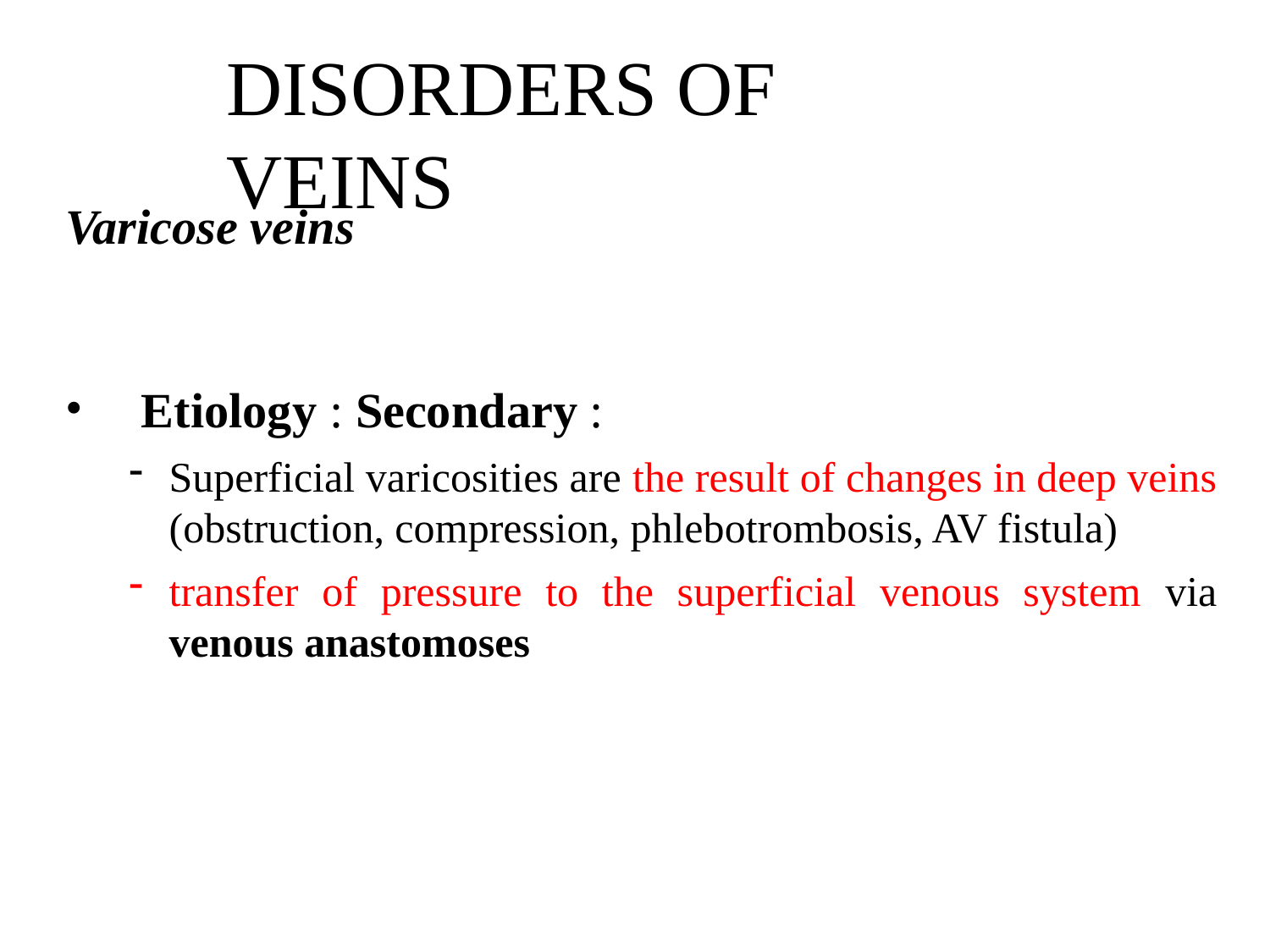

DISORDERS OF VEINS
Varicose veins

Etiology : Secondary :
Superficial varicosities are the result of changes in deep veins (obstruction, compression, phlebotrombosis, AV fistula)
transfer of pressure to the superficial venous system via venous anastomoses